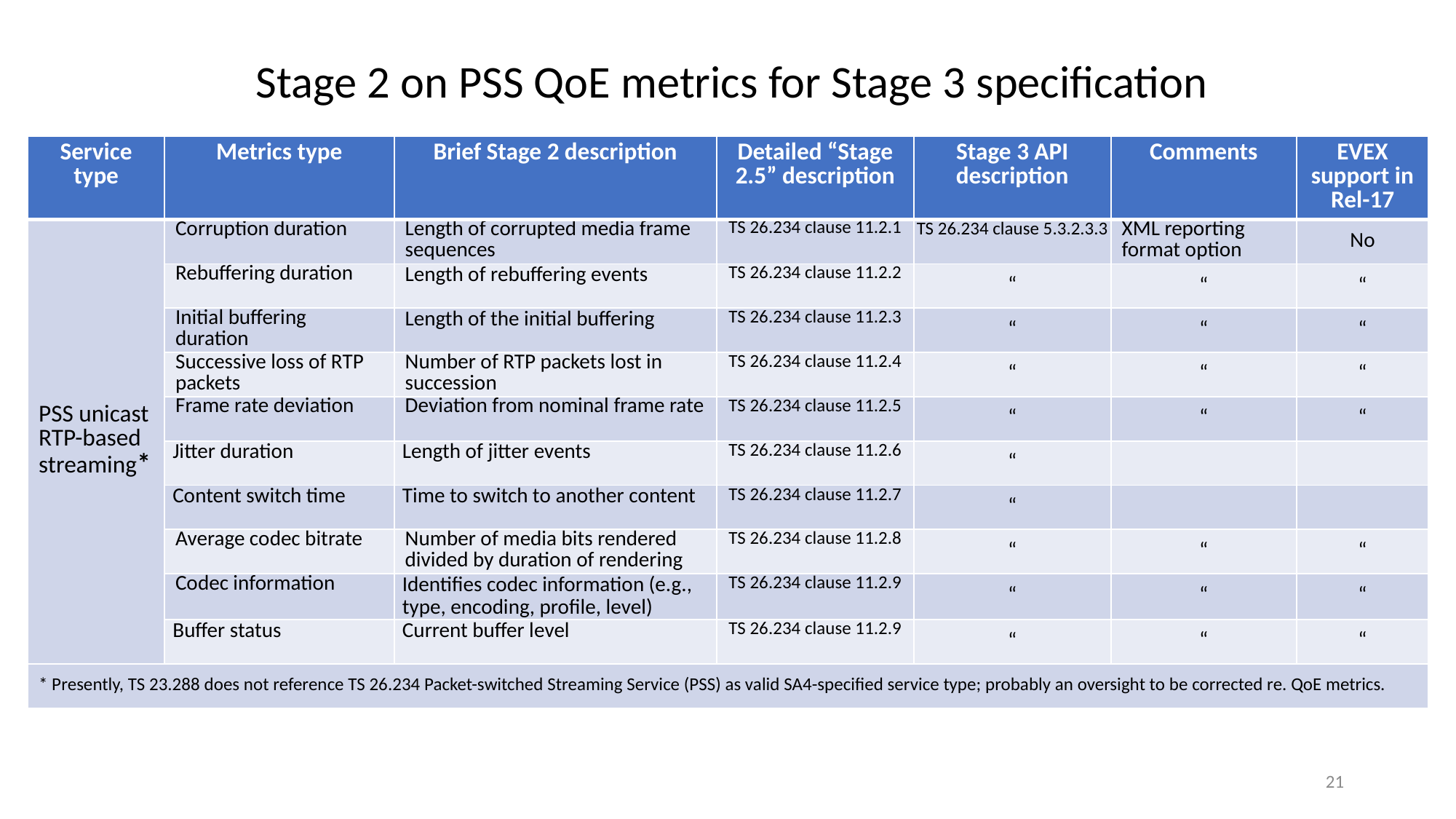

# Stage 2 on PSS QoE metrics for Stage 3 specification
| Service type | Metrics type | Brief Stage 2 description | Detailed “Stage 2.5” description | Stage 3 API description | Comments | EVEX support in Rel-17 |
| --- | --- | --- | --- | --- | --- | --- |
| PSS unicast RTP-based streaming\* | Corruption duration | Length of corrupted media frame sequences | TS 26.234 clause 11.2.1 | TS 26.234 clause 5.3.2.3.3 | XML reporting format option | No |
|  | Rebuffering duration | Length of rebuffering events | TS 26.234 clause 11.2.2 | “ | “ | “ |
|  | Initial buffering duration | Length of the initial buffering | TS 26.234 clause 11.2.3 | “ | “ | “ |
|  | Successive loss of RTP packets | Number of RTP packets lost in succession | TS 26.234 clause 11.2.4 | “ | “ | “ |
|  | Frame rate deviation | Deviation from nominal frame rate | TS 26.234 clause 11.2.5 | “ | “ | “ |
|  | Jitter duration | Length of jitter events | TS 26.234 clause 11.2.6 | “ |  |  |
|  | Content switch time | Time to switch to another content | TS 26.234 clause 11.2.7 | “ |  |  |
|  | Average codec bitrate | Number of media bits rendered divided by duration of rendering | TS 26.234 clause 11.2.8 | “ | “ | “ |
|  | Codec information | Identifies codec information (e.g., type, encoding, profile, level) | TS 26.234 clause 11.2.9 | “ | “ | “ |
|  | Buffer status | Current buffer level | TS 26.234 clause 11.2.9 | “ | “ | “ |
| \* Presently, TS 23.288 does not reference TS 26.234 Packet-switched Streaming Service (PSS) as valid SA4-specified service type; probably an oversight to be corrected re. QoE metrics. |  |  |  |  |  |  |
21